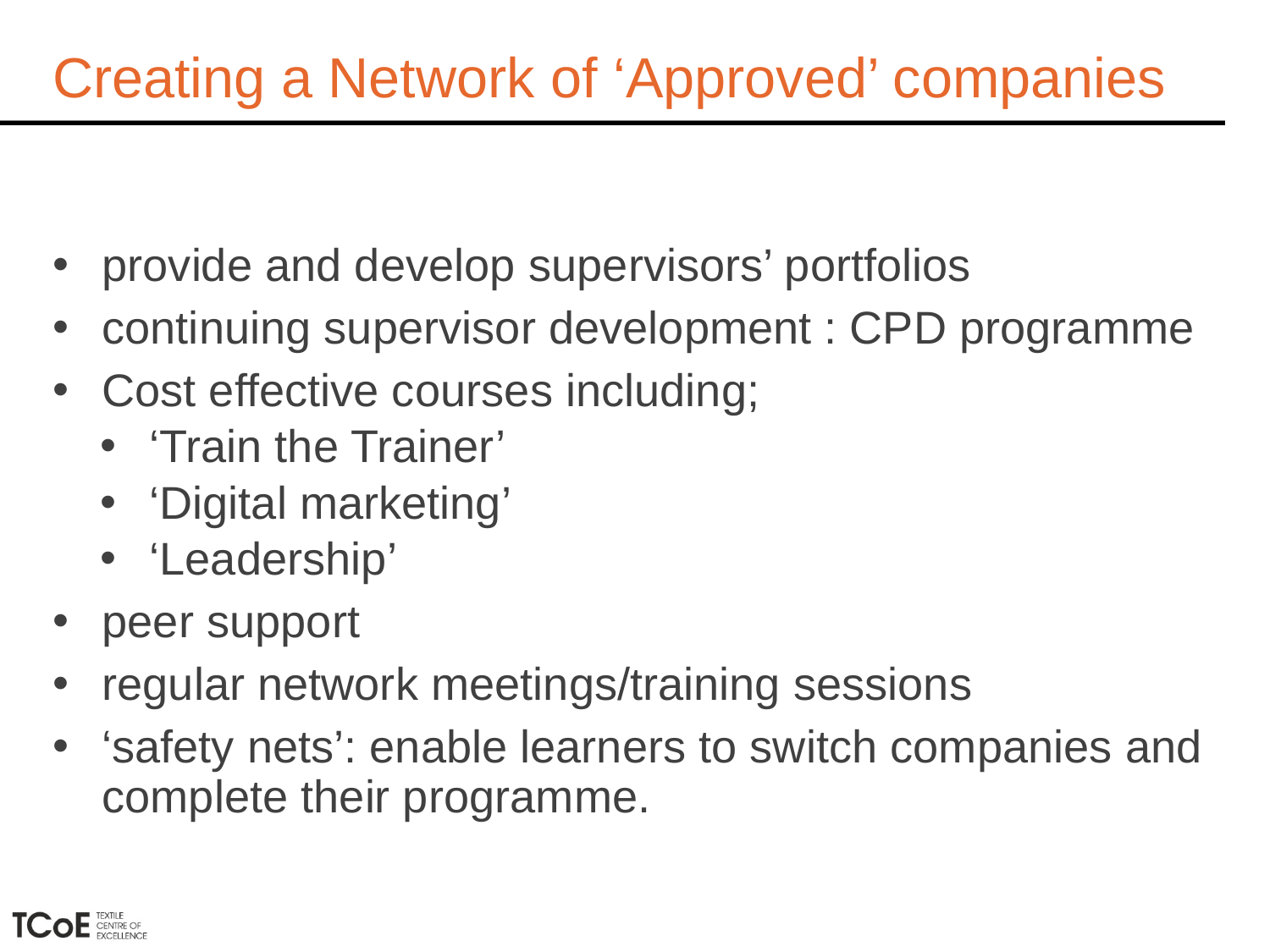

# Creating a Network of ‘Approved’ companies

provide and develop supervisors’ portfolios
continuing supervisor development : CPD programme
Cost effective courses including;
‘Train the Trainer’
‘Digital marketing’
‘Leadership’
peer support
regular network meetings/training sessions
‘safety nets’: enable learners to switch companies and complete their programme.